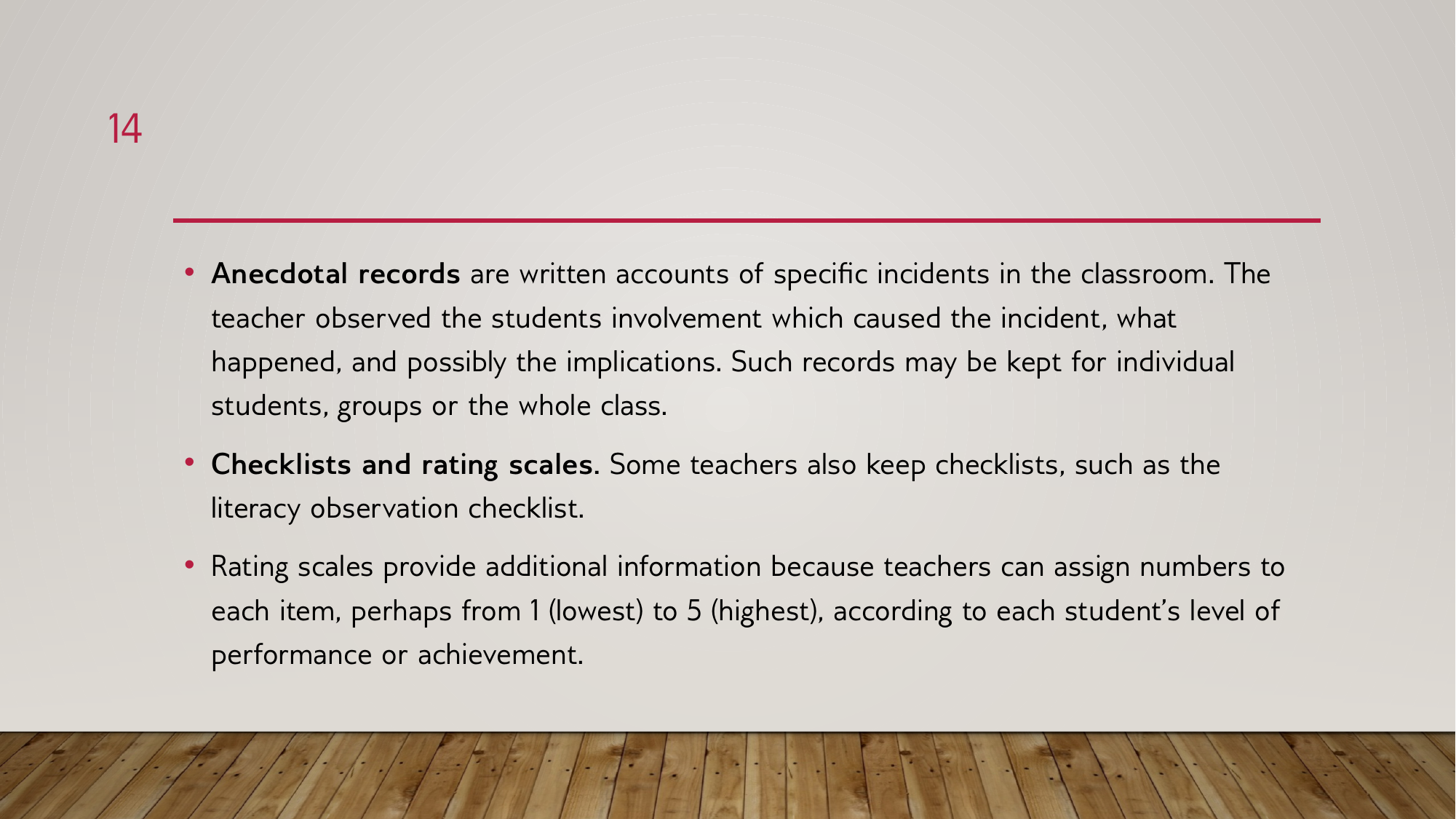

14
#
Anecdotal records are written accounts of specific incidents in the classroom. The teacher observed the students involvement which caused the incident, what happened, and possibly the implications. Such records may be kept for individual students, groups or the whole class.
Checklists and rating scales. Some teachers also keep checklists, such as the literacy observation checklist.
Rating scales provide additional information because teachers can assign numbers to each item, perhaps from 1 (lowest) to 5 (highest), according to each student’s level of performance or achievement.